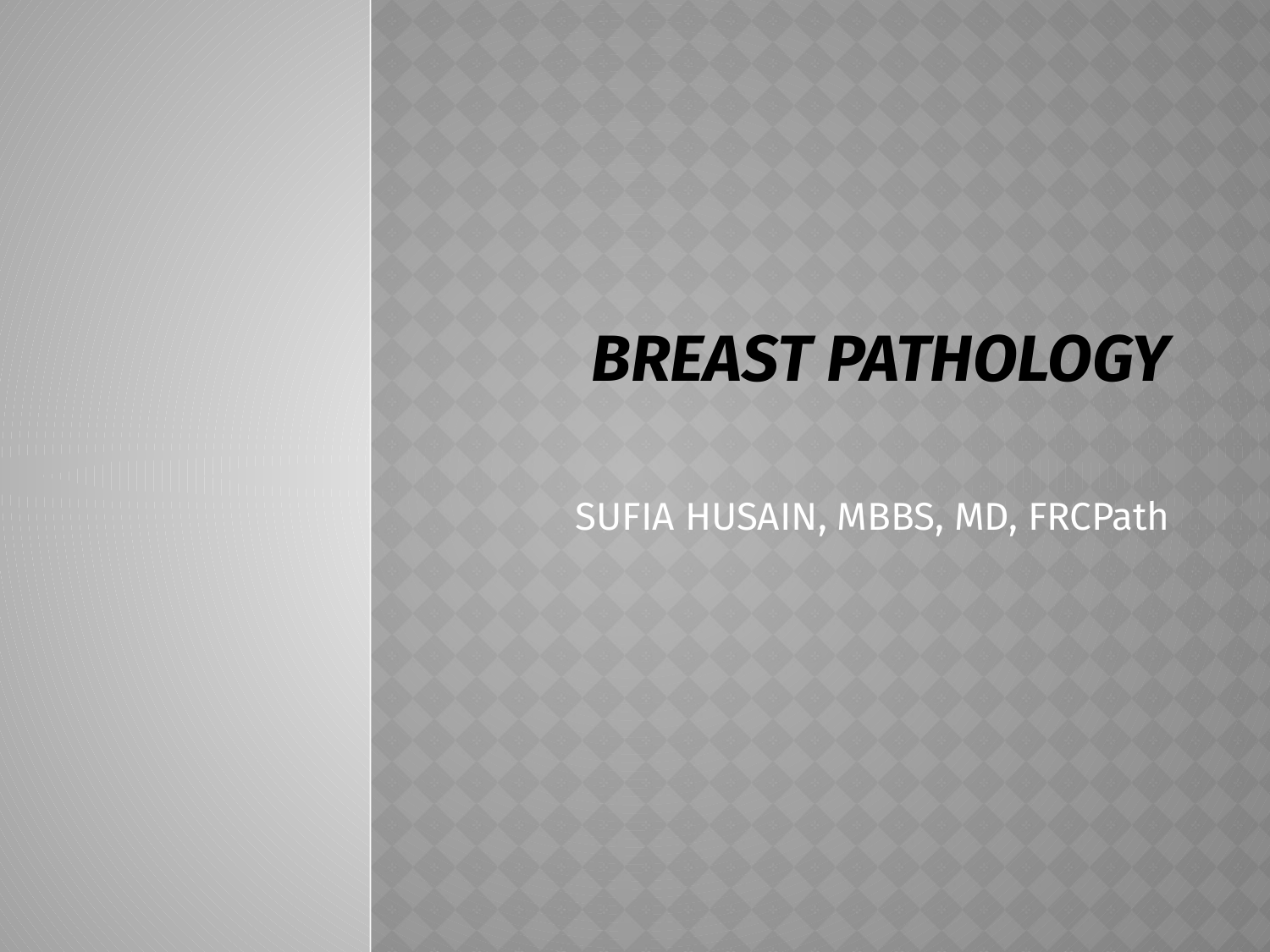

# Breast Pathology
SUFIA HUSAIN, MBBS, MD, FRCPath